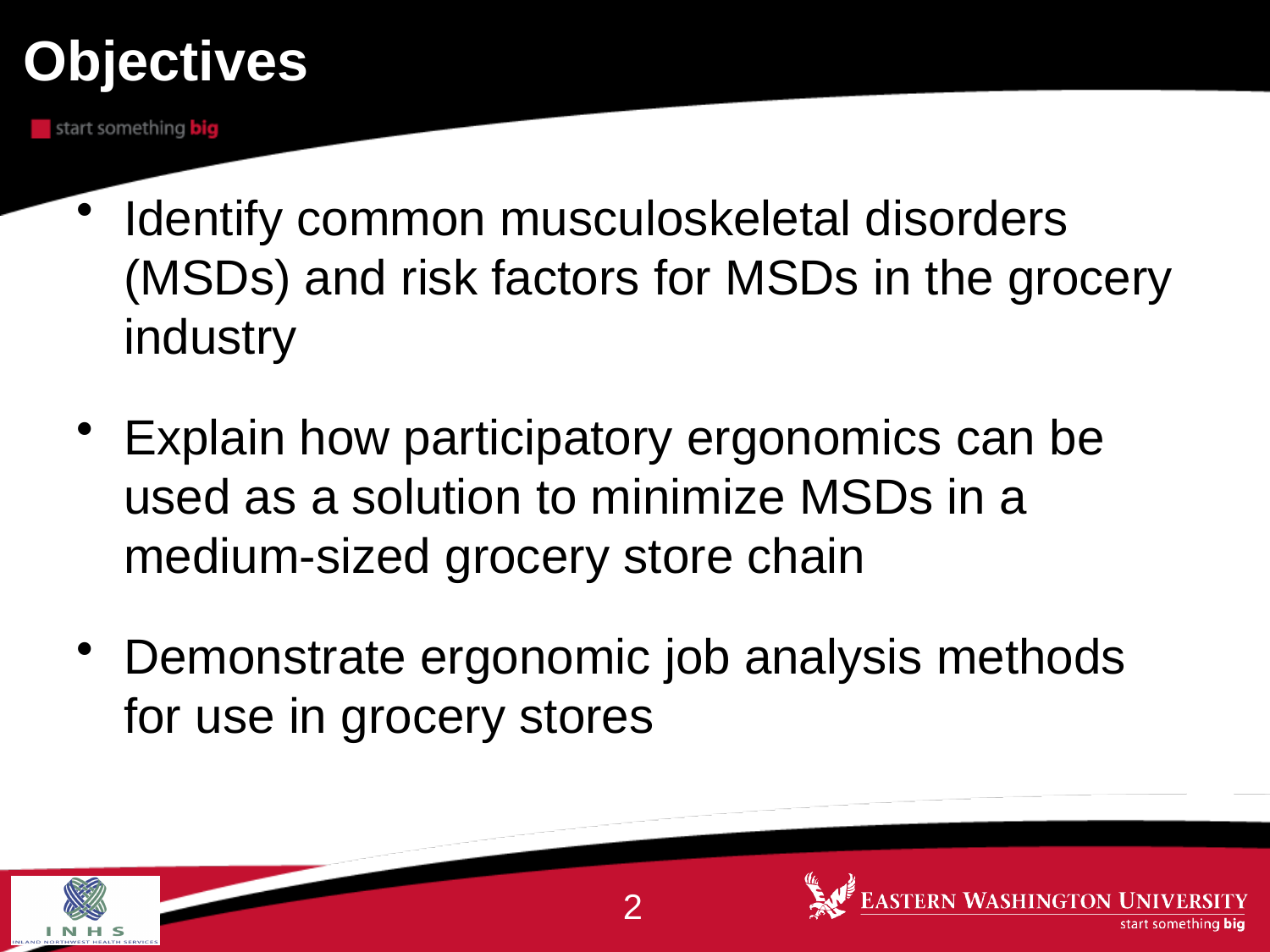

# Objectives
Identify common musculoskeletal disorders (MSDs) and risk factors for MSDs in the grocery industry
Explain how participatory ergonomics can be used as a solution to minimize MSDs in a medium-sized grocery store chain
Demonstrate ergonomic job analysis methods for use in grocery stores

2